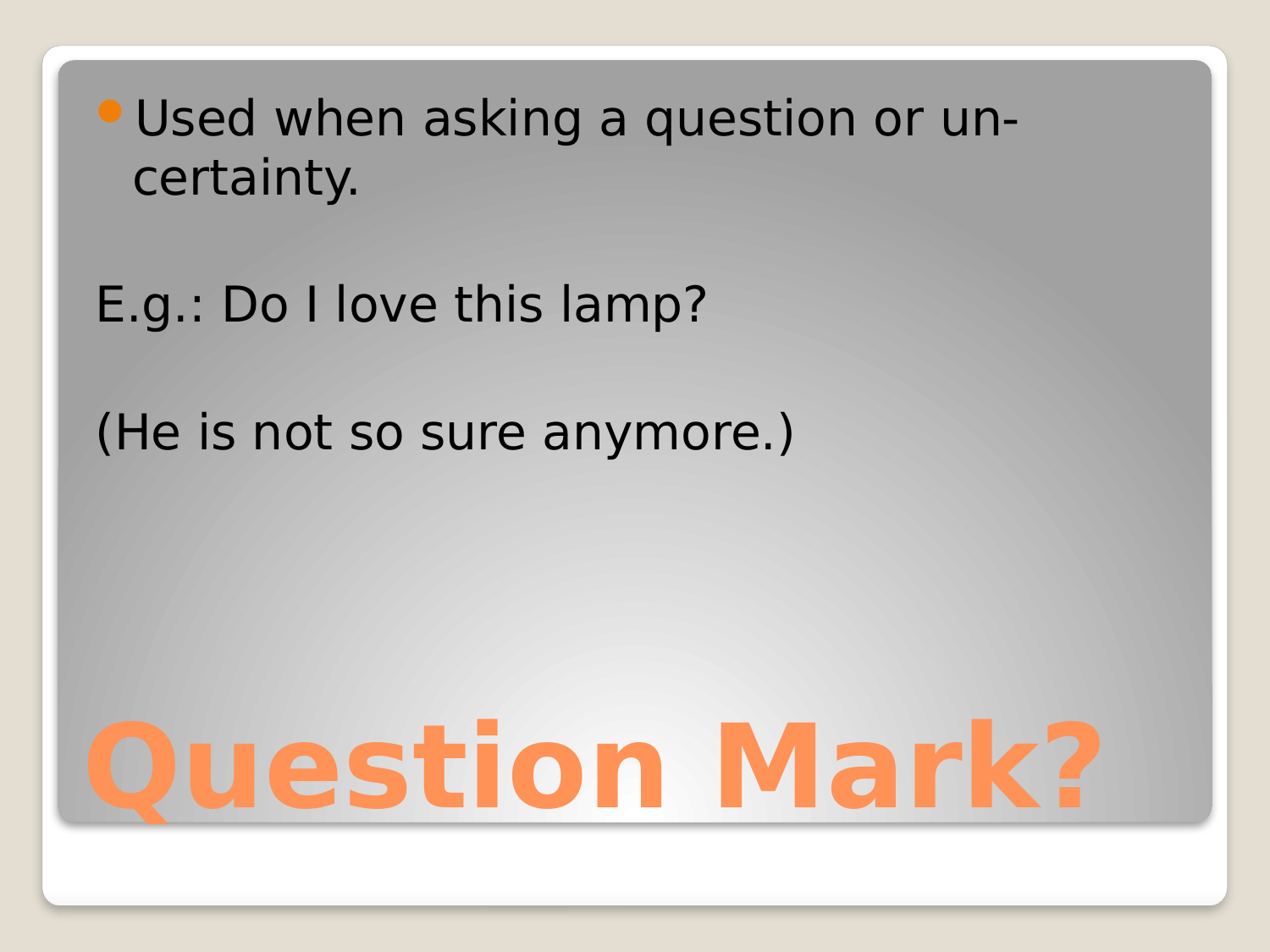

Used when asking a question or un-certainty.

E.g.: Do I love this lamp?

(He is not so sure anymore.)
# Question Mark?